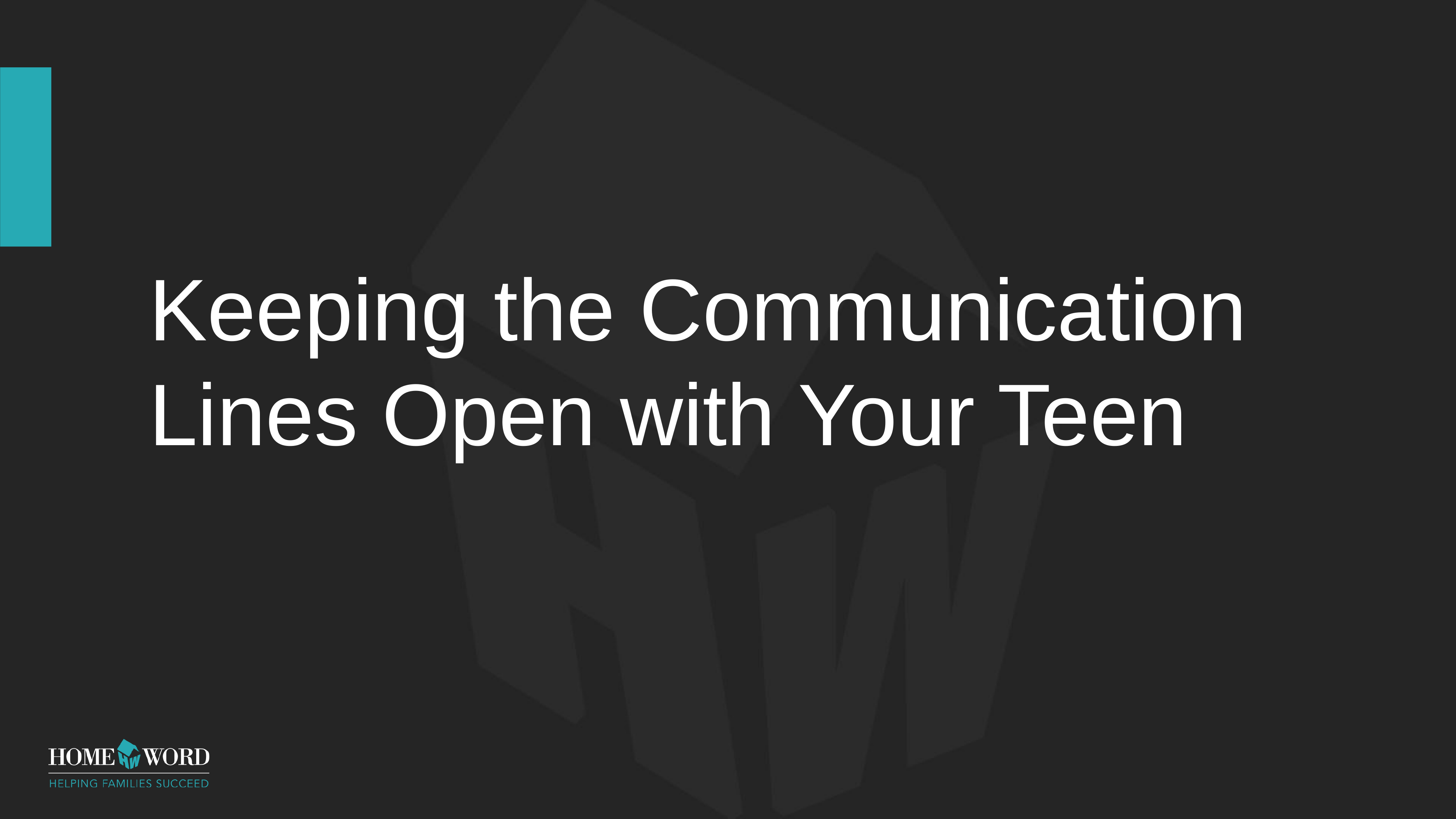

# Keeping the Communication Lines Open with Your Teen